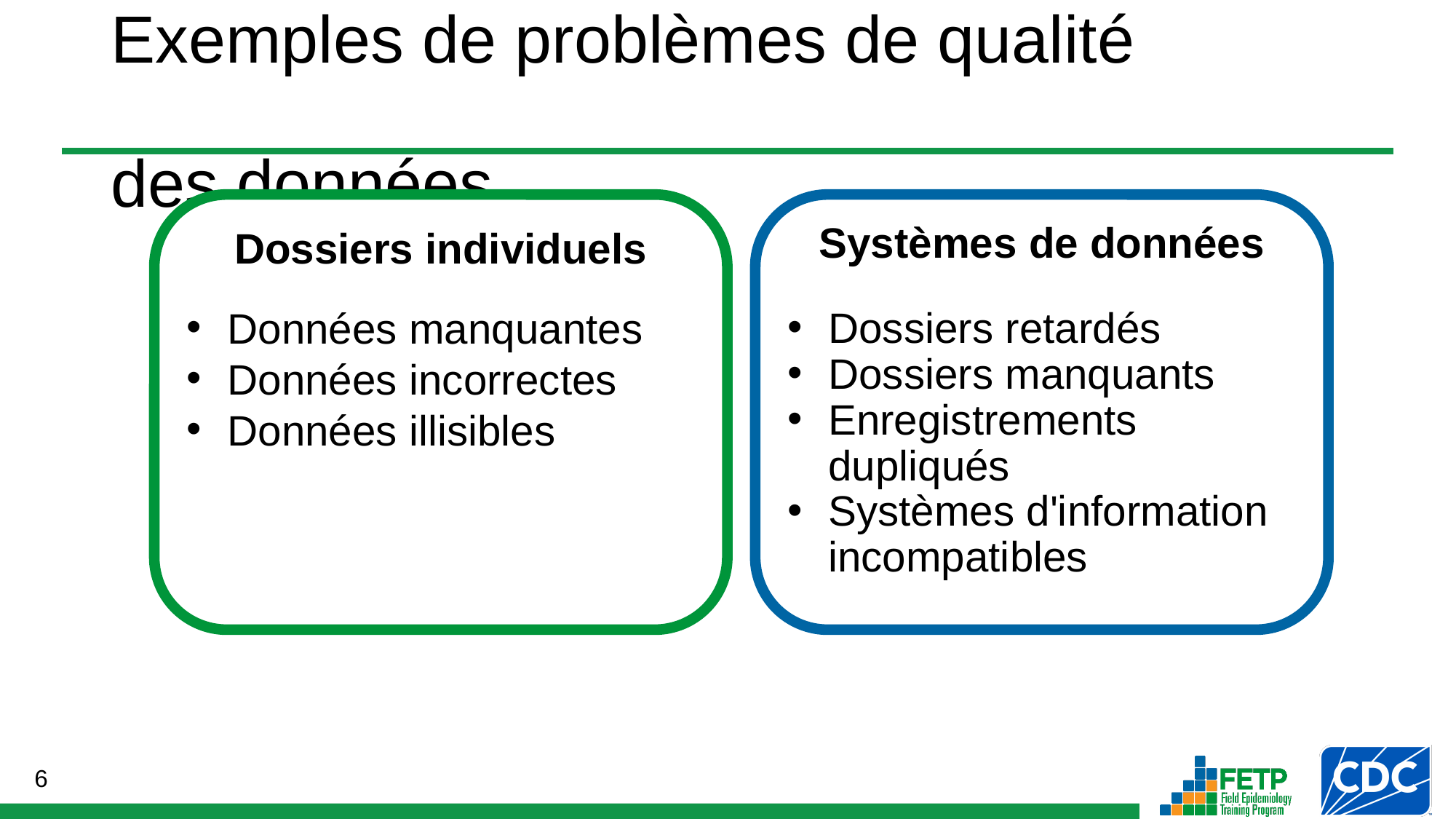

# Exemples de problèmes de qualité des données
Systèmes de données

Dossiers retardés
Dossiers manquants
Enregistrements dupliqués
Systèmes d'information incompatibles
Dossiers individuels

Données manquantes
Données incorrectes
Données illisibles